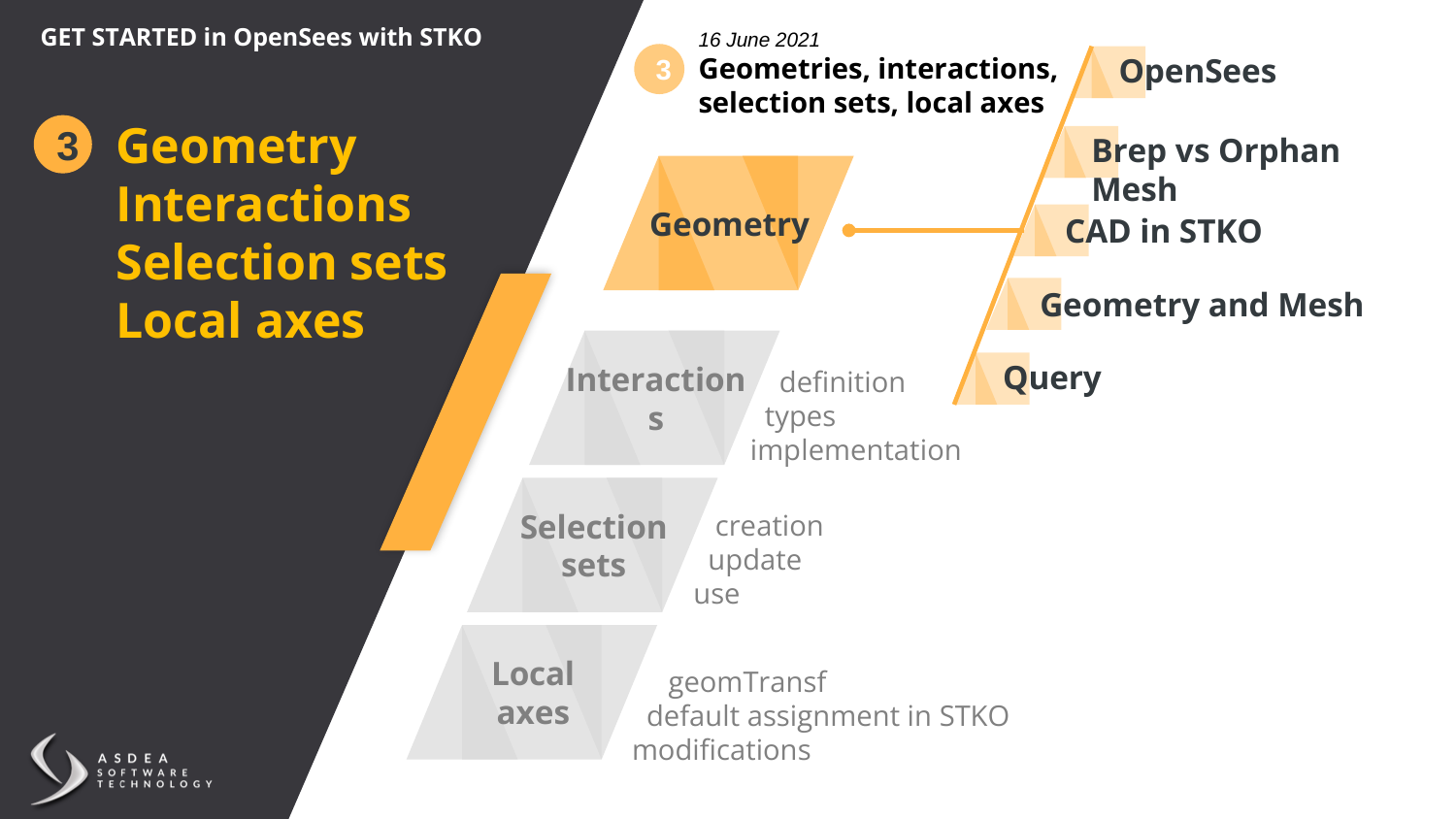

GET STARTED in OpenSees with STKO
16 June 2021
Geometries, interactions,
selection sets, local axes
OpenSees
3

Geometry
Interactions
Selection sets
Local axes
3
Brep vs Orphan Mesh

Geometry

CAD in STKO

Geometry and Mesh

Interactions

Query

    definition
  types
implementation

Selection
sets

   creation
  update
use

Local
axes

     geomTransf
  default assignment in STKO
modifications